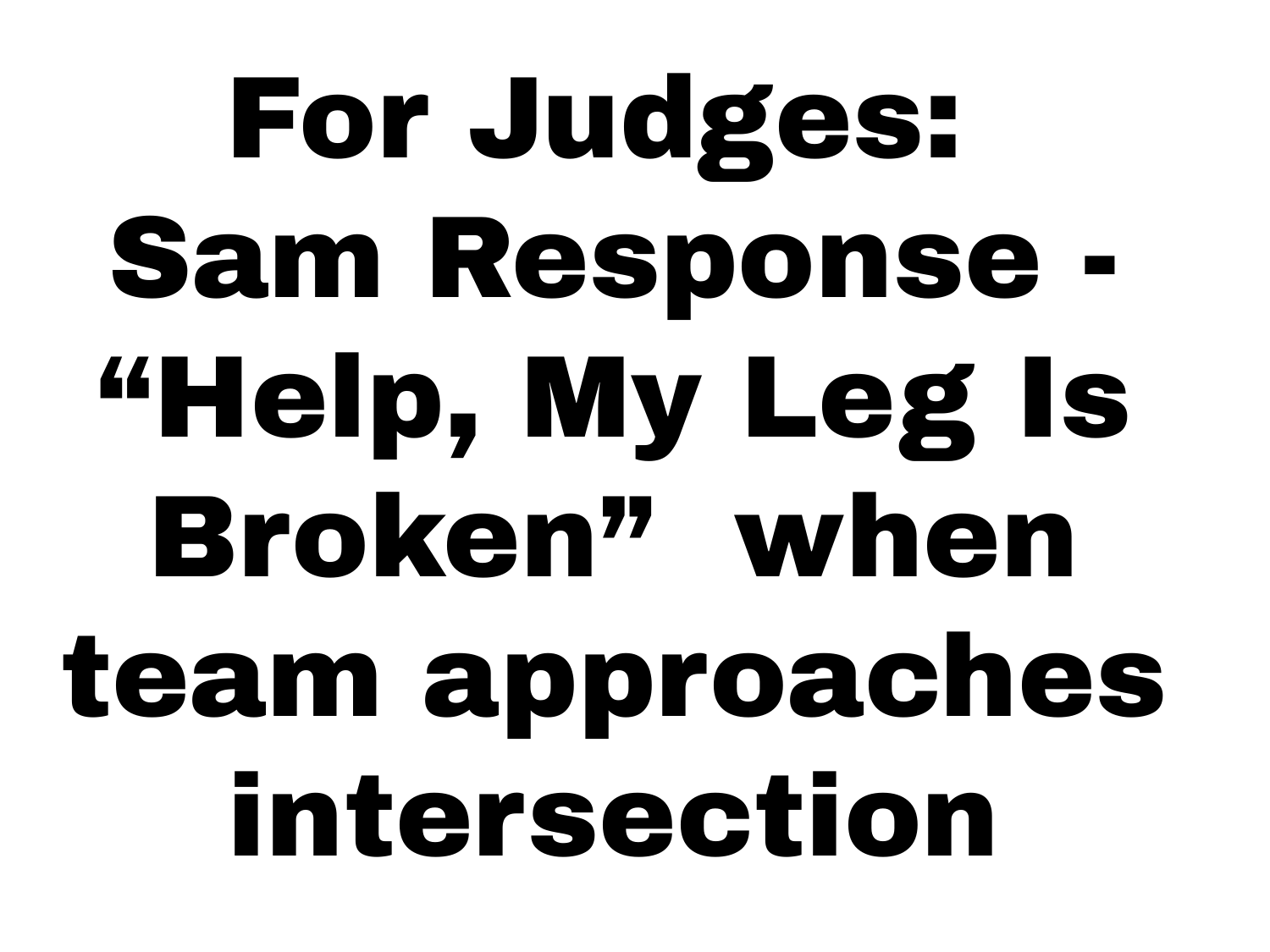

# For Judges: Sam Response - “Help, My Leg Is Broken”  when team approaches intersection